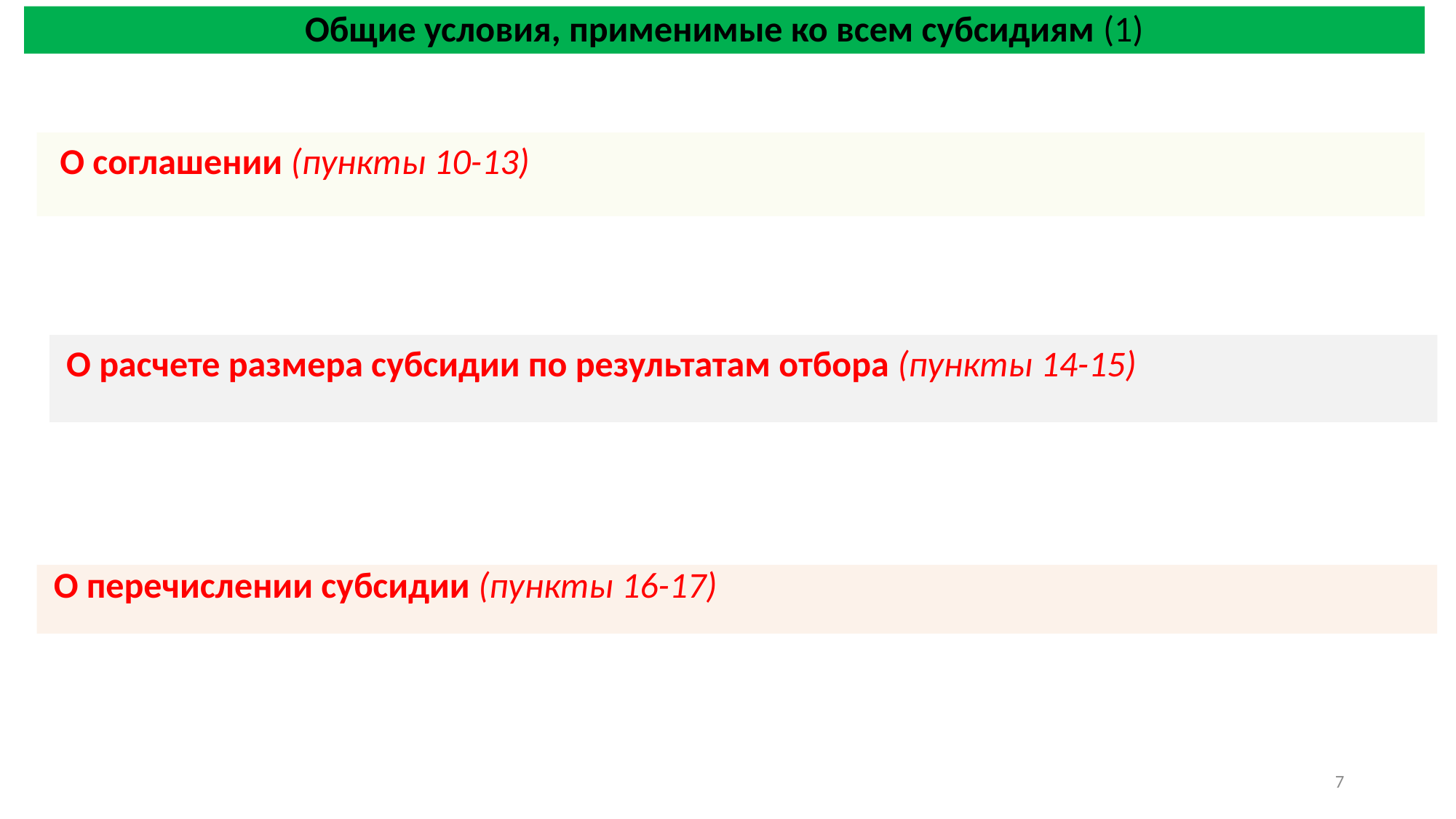

# Общие условия, применимые ко всем субсидиям (1)
  О соглашении (пункты 10-13)

 О расчете размера субсидии по результатам отбора (пункты 14-15)

 О перечислении субсидии (пункты 16-17)

7